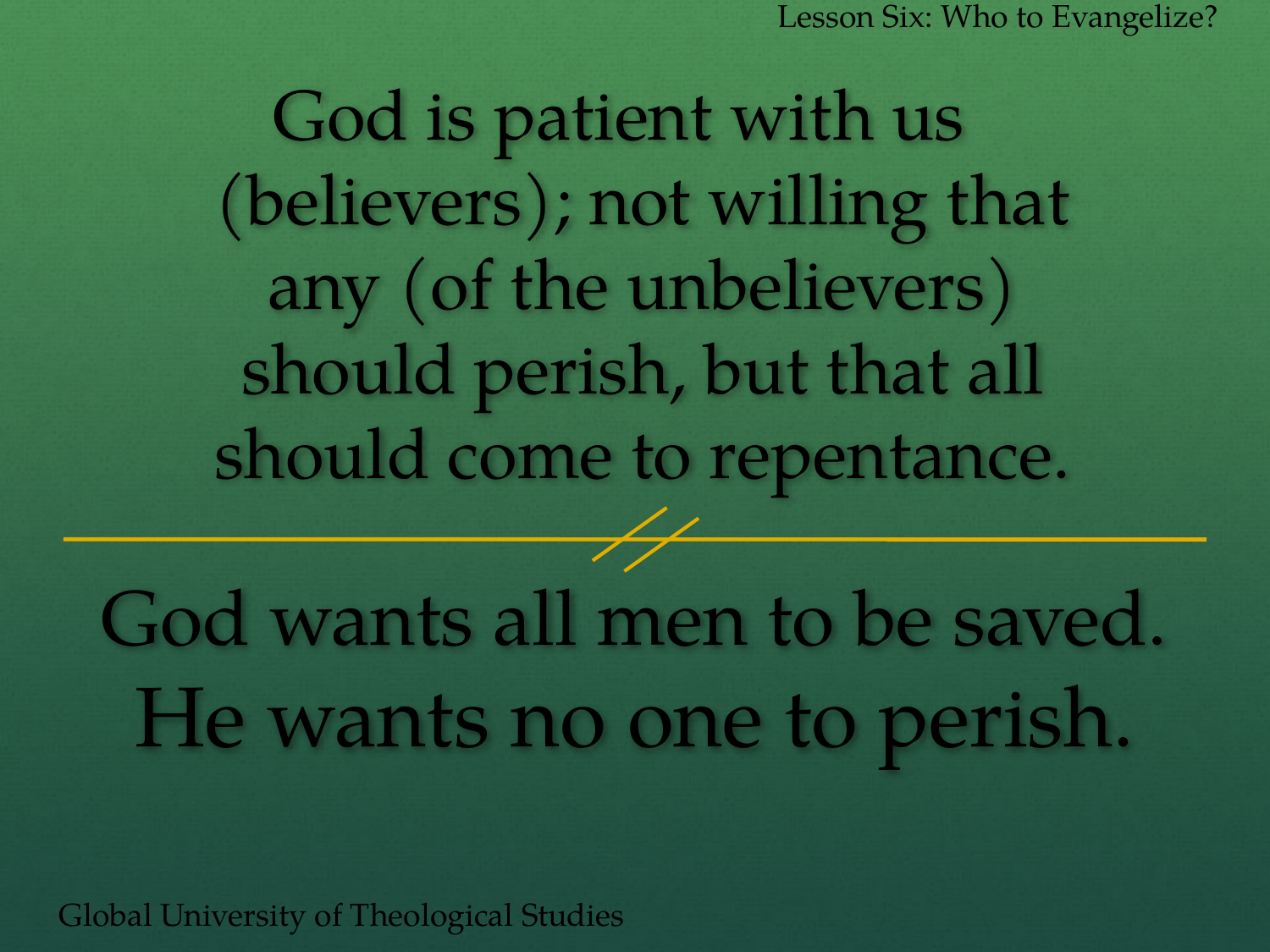

Lesson Six: Who to Evangelize?

God is patient with us (believers); not willing that any (of the unbelievers) should perish, but that all should come to repentance.
God wants all men to be saved.
He wants no one to perish.
Global University of Theological Studies